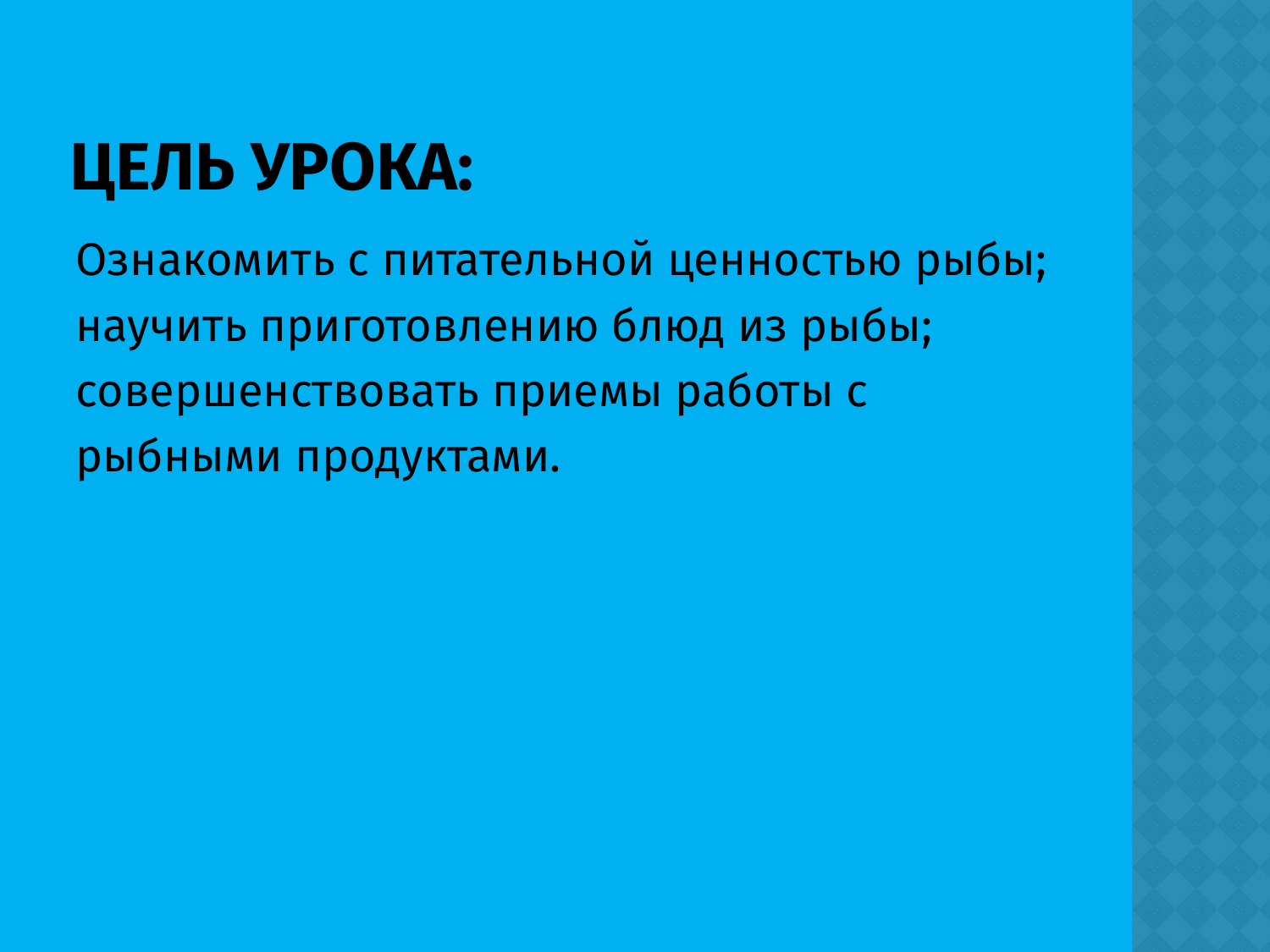

# Цель урока:
Ознакомить с питательной ценностью рыбы;
научить приготовлению блюд из рыбы;
совершенствовать приемы работы с
рыбными продуктами.